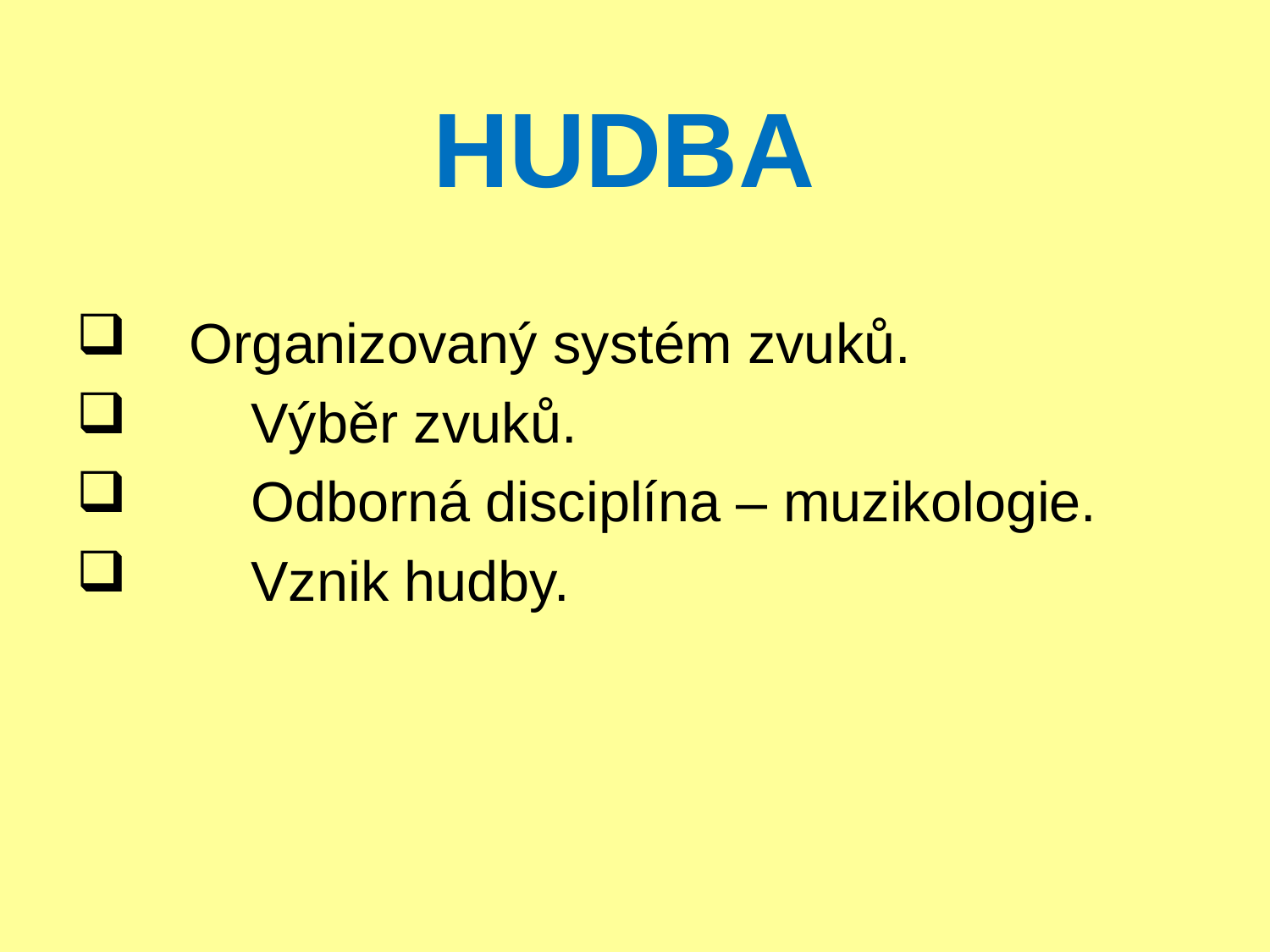

# HUDBA

    Organizovaný systém zvuků.
	Výběr zvuků.
	Odborná disciplína – muzikologie.
	Vznik hudby.